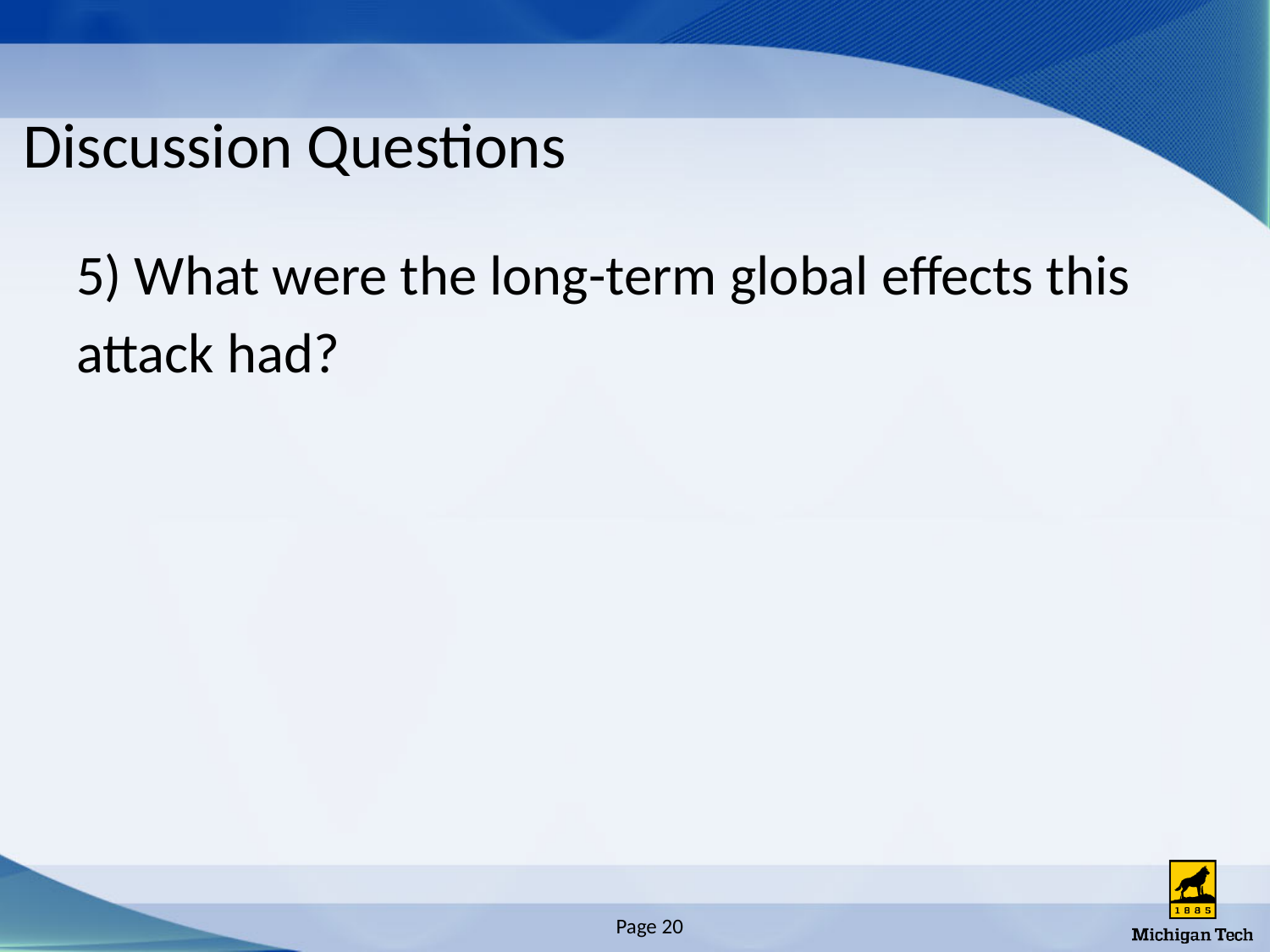

# Discussion Questions
5) What were the long-term global effects this attack had?